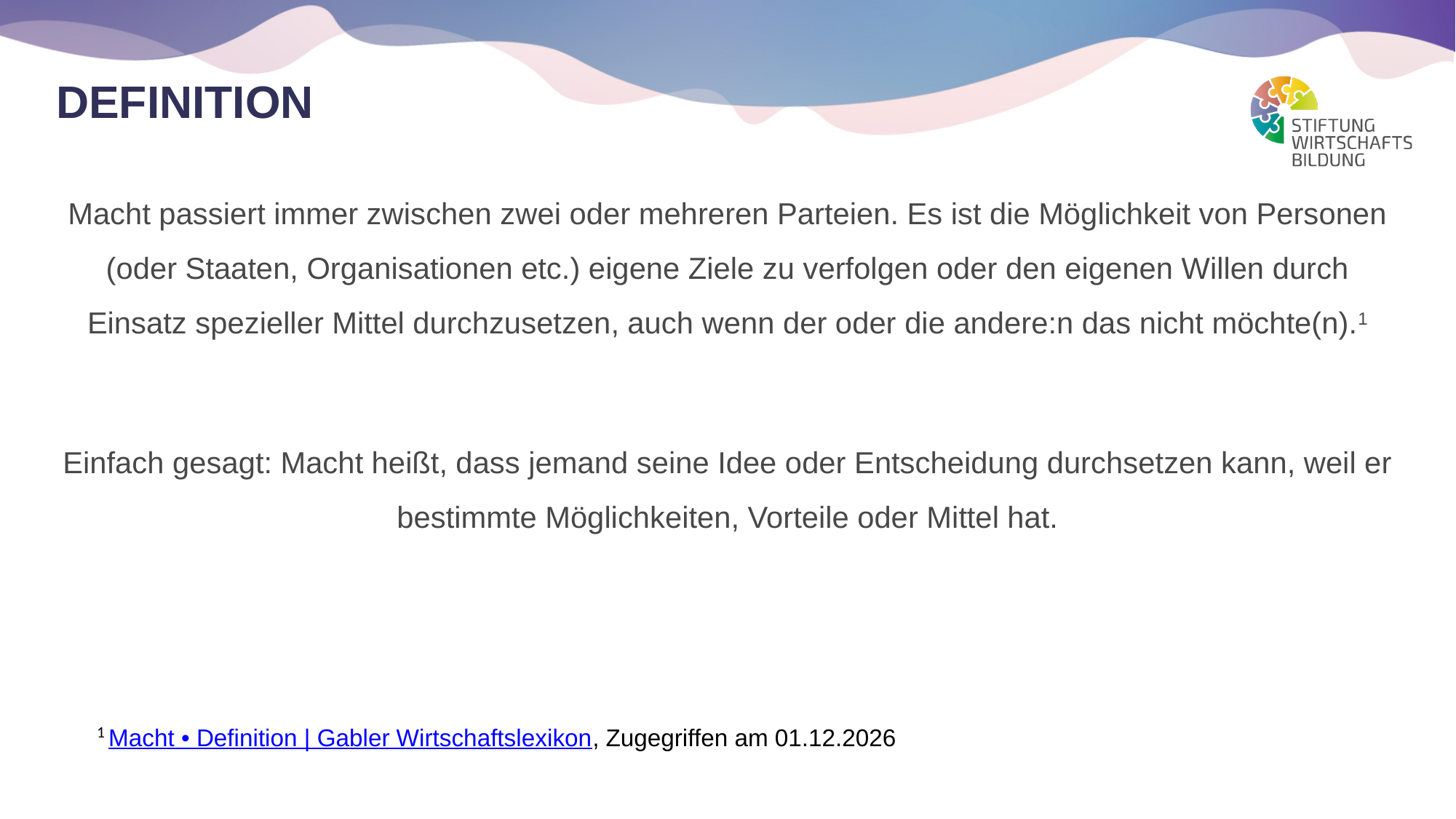

# Definition

Macht passiert immer zwischen zwei oder mehreren Parteien. Es ist die Möglichkeit von Personen (oder Staaten, Organisationen etc.) eigene Ziele zu verfolgen oder den eigenen Willen durch Einsatz spezieller Mittel durchzusetzen, auch wenn der oder die andere:n das nicht möchte(n).1

Einfach gesagt: Macht heißt, dass jemand seine Idee oder Entscheidung durchsetzen kann, weil er bestimmte Möglichkeiten, Vorteile oder Mittel hat.
1 Macht • Definition | Gabler Wirtschaftslexikon, Zugegriffen am 01.12.2026